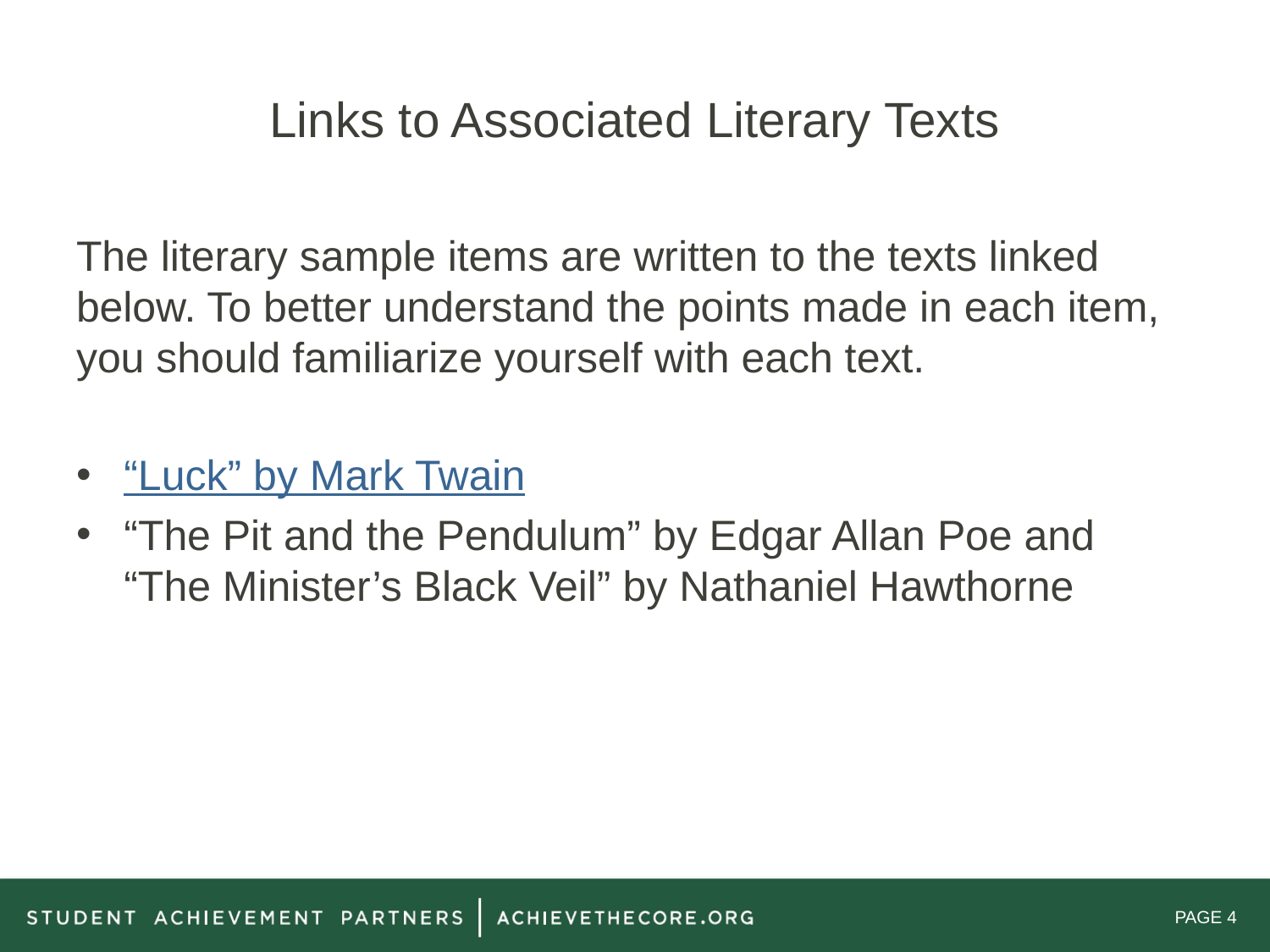

# Links to Associated Literary Texts
The literary sample items are written to the texts linked below. To better understand the points made in each item, you should familiarize yourself with each text.

“Luck” by Mark Twain
“The Pit and the Pendulum” by Edgar Allan Poe and “The Minister’s Black Veil” by Nathaniel Hawthorne